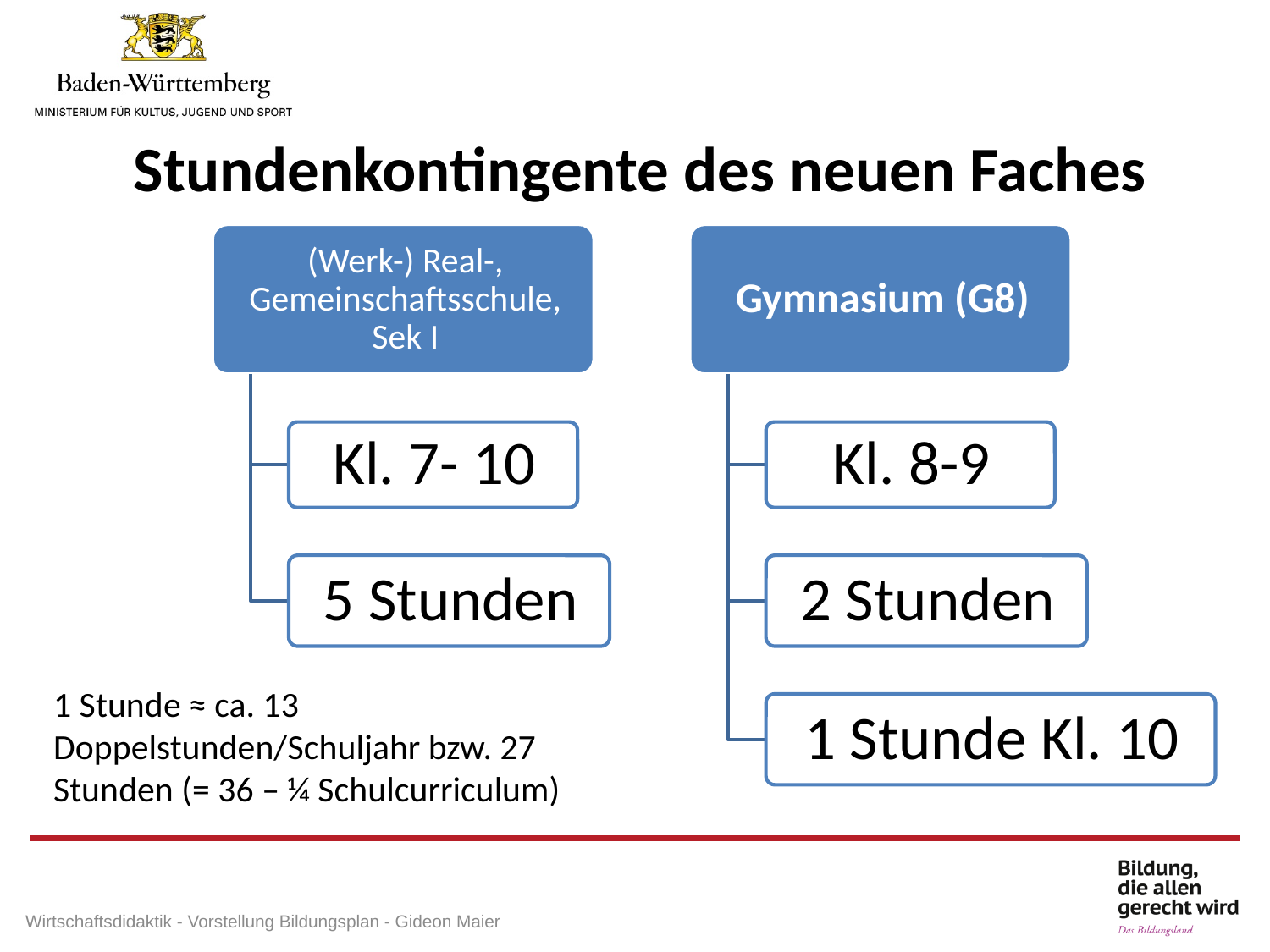

Stundenkontingente des neuen Faches
(Werk-) Real-, Gemeinschaftsschule, Sek I
Kl. 7- 10
5 Stunden
Gymnasium (G8)
Kl. 8-9
2 Stunden
1 Stunde Kl. 10
1 Stunde ≈ ca. 13 Doppelstunden/Schuljahr bzw. 27 Stunden (= 36 – ¼ Schulcurriculum)
Wirtschaftsdidaktik - Vorstellung Bildungsplan - Gideon Maier